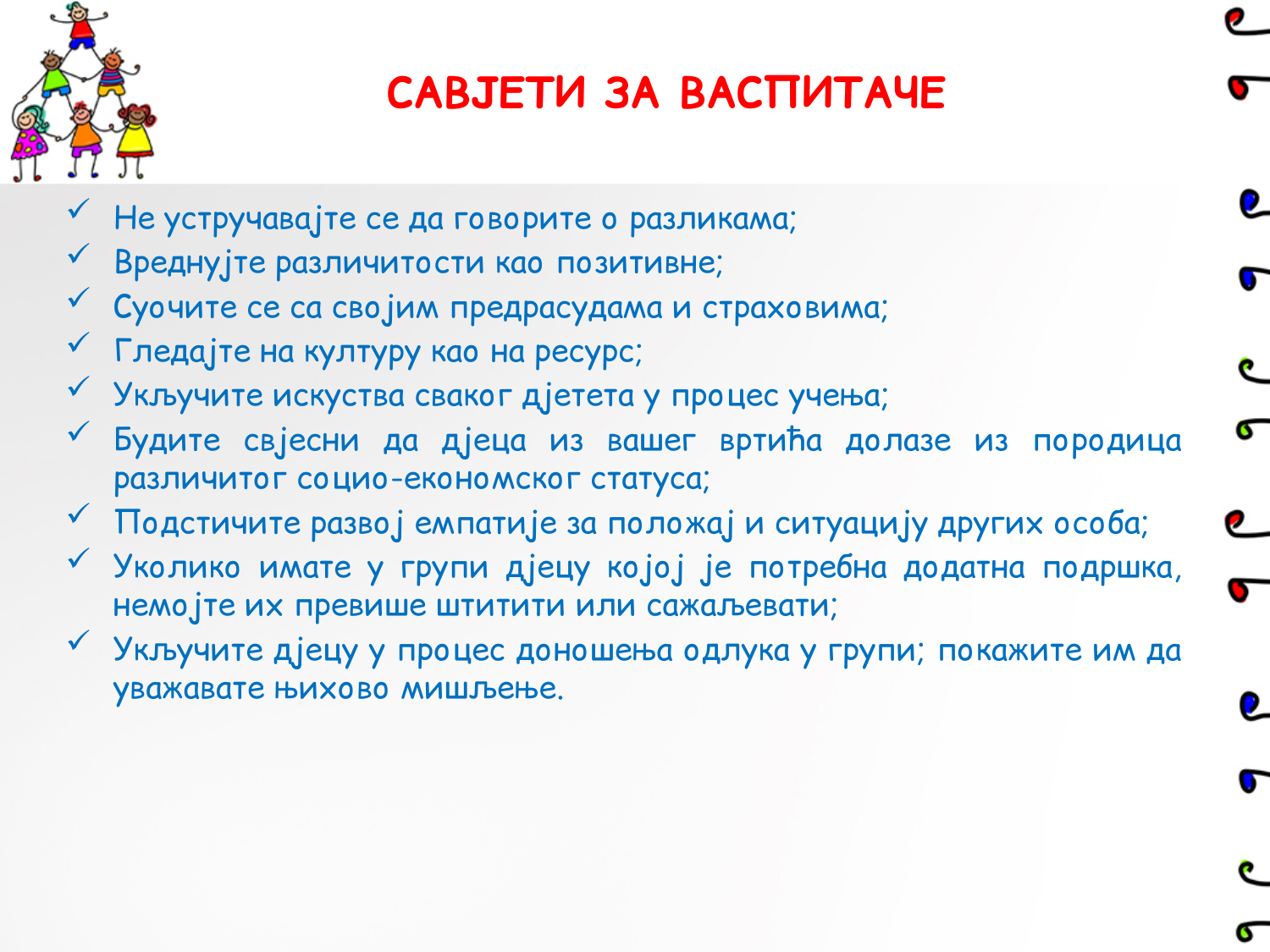

# САВЈЕТИ ЗА ВАСПИТАЧЕ
Не устручавајте се да говорите о разликама;
Вреднујте различитости као позитивне;
Суочите се са својим предрасудама и страховима;
Гледајте на културу као на ресурс;
Укључите искуства сваког дјетета у процес учења;
Будите свјесни да дјеца из вашег вртића долазе из породица различитог социо-економског статуса;
Подстичите развој емпатије за положај и ситуацију других особа;
Уколико имате у групи дјецу којој је потребна додатна подршка, немојте их превише штитити или сажаљевати;
Укључите дјецу у процес доношења одлука у групи; покажите им да уважавате њихово мишљење.